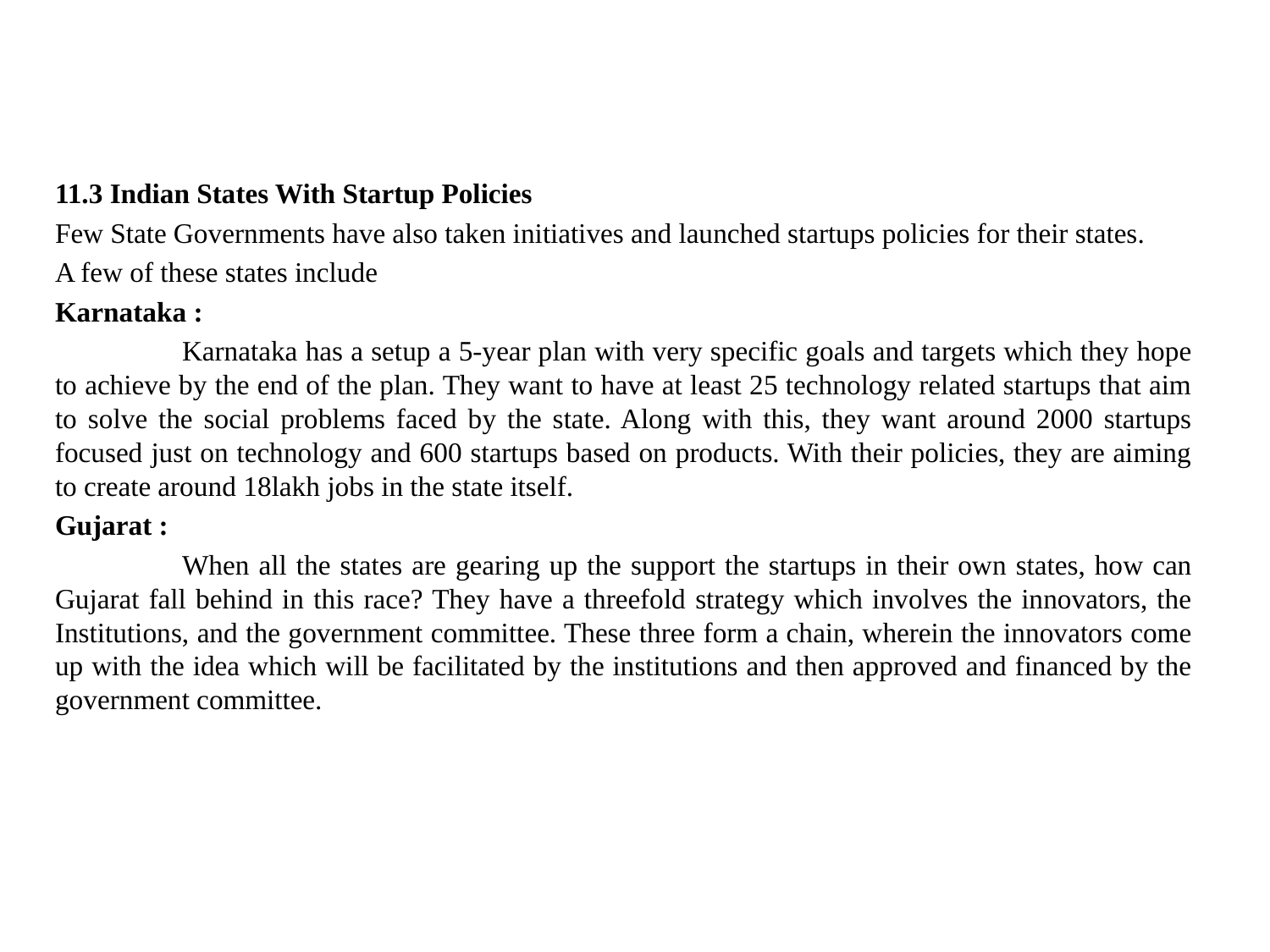

11.3 Indian States With Startup Policies
Few State Governments have also taken initiatives and launched startups policies for their states.
A few of these states include
Karnataka :
	Karnataka has a setup a 5-year plan with very specific goals and targets which they hope to achieve by the end of the plan. They want to have at least 25 technology related startups that aim to solve the social problems faced by the state. Along with this, they want around 2000 startups focused just on technology and 600 startups based on products. With their policies, they are aiming to create around 18lakh jobs in the state itself.
Gujarat :
	When all the states are gearing up the support the startups in their own states, how can Gujarat fall behind in this race? They have a threefold strategy which involves the innovators, the Institutions, and the government committee. These three form a chain, wherein the innovators come up with the idea which will be facilitated by the institutions and then approved and financed by the government committee.